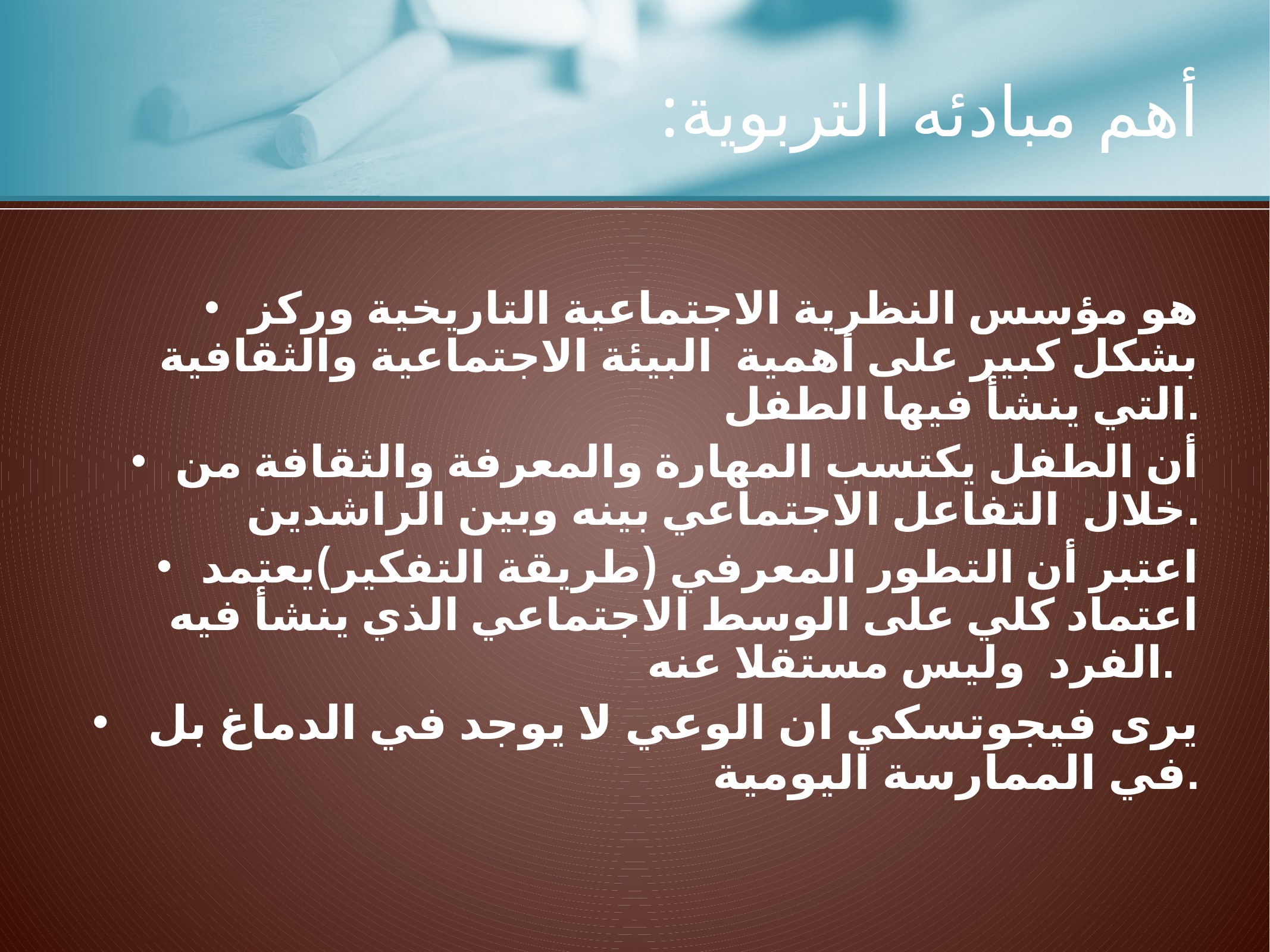

# أهم مبادئه التربوية:

هو مؤسس النظرية الاجتماعية التاريخية وركز بشكل كبير على أهمية  البيئة الاجتماعية والثقافية التي ينشأ فيها الطفل.
أن الطفل يكتسب المهارة والمعرفة والثقافة من خلال  التفاعل الاجتماعي بينه وبين الراشدين.
اعتبر أن التطور المعرفي (طريقة التفكير)يعتمد اعتماد كلي على الوسط الاجتماعي الذي ينشأ فيه الفرد  وليس مستقلا عنه.
 يرى فيجوتسكي ان الوعي لا يوجد في الدماغ بل في الممارسة اليومية.